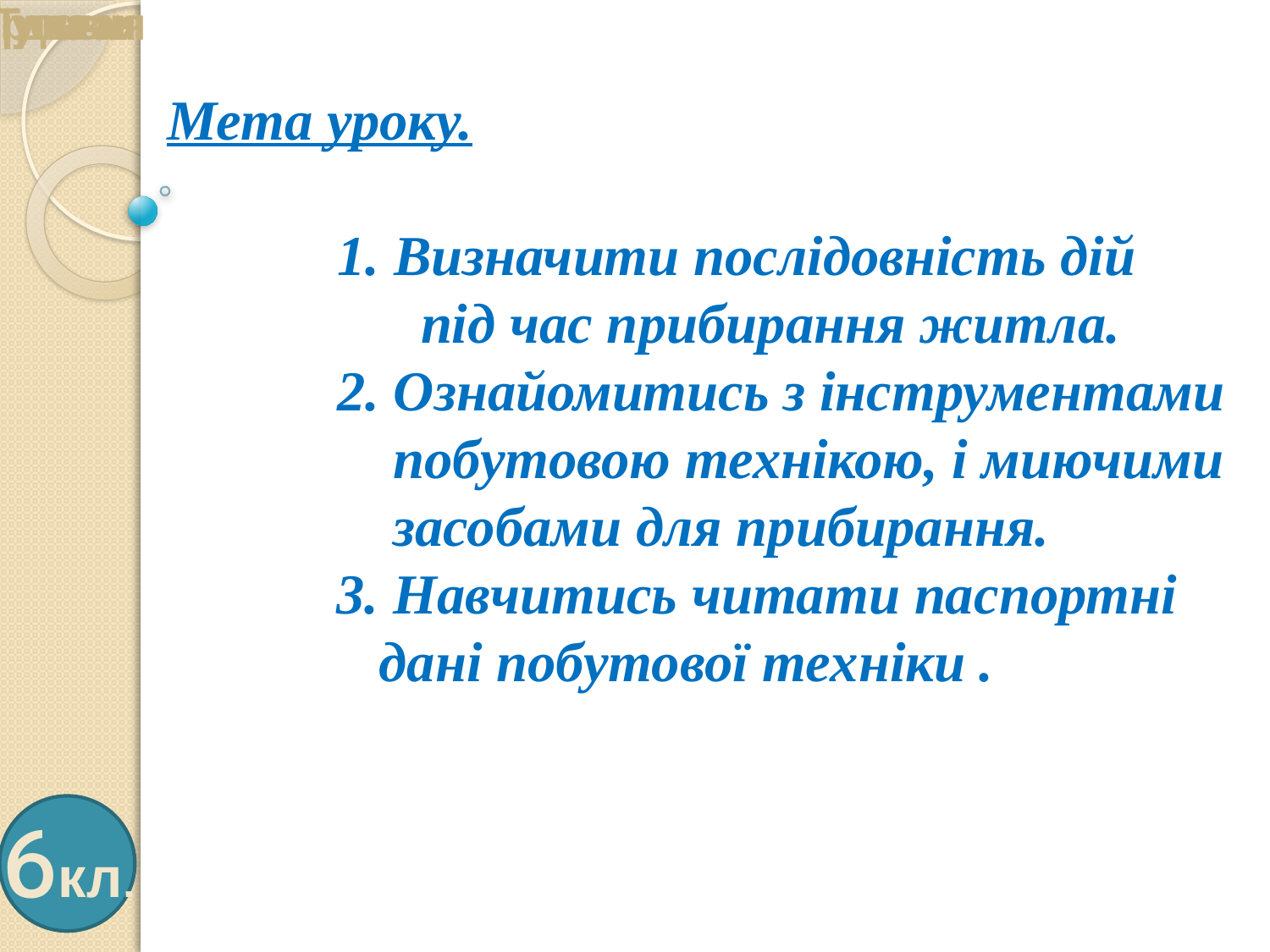

Трудове навчання
Мета уроку.

            1. Визначити послідовність дій
		під час прибирання житла.
            2. Ознайомитись з інструментами
	       побутовою технікою, і миючими
	       засобами для прибирання.
	   3. Навчитись читати паспортні
	      дані побутової техніки .

6кл.